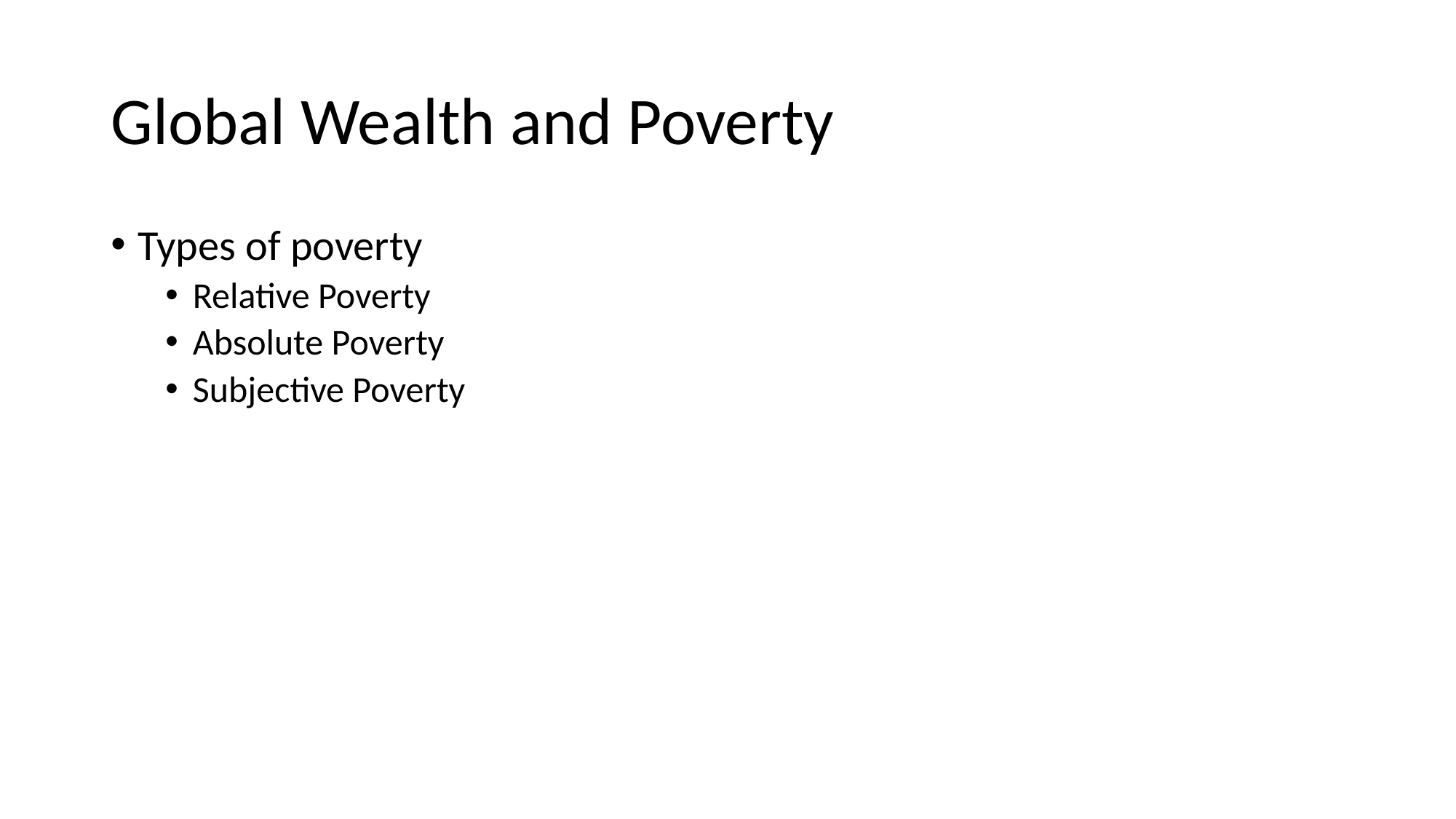

# Global Wealth and Poverty
Types of poverty
Relative Poverty
Absolute Poverty
Subjective Poverty